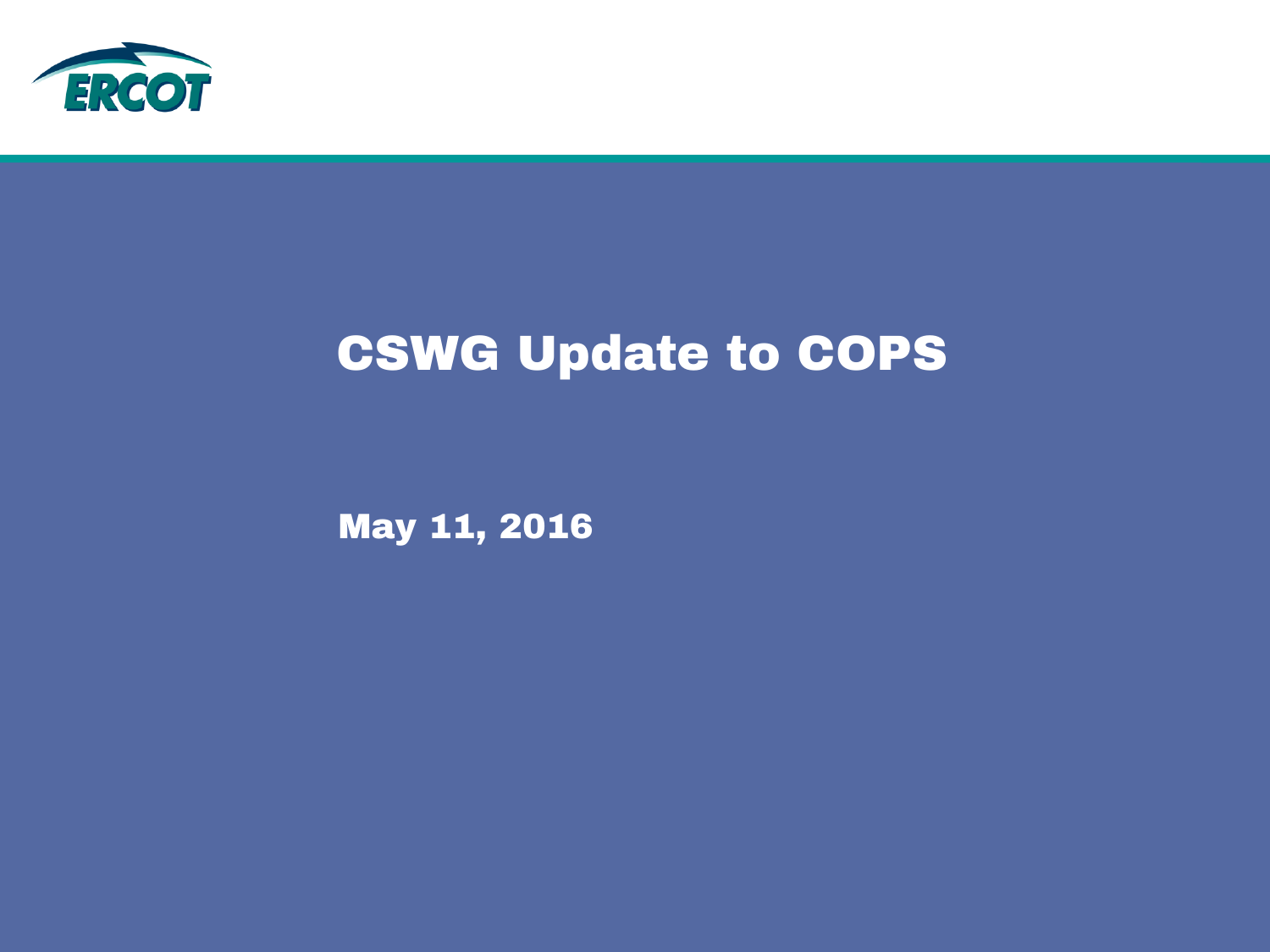

# CSWG Update to COPS
May 11, 2016